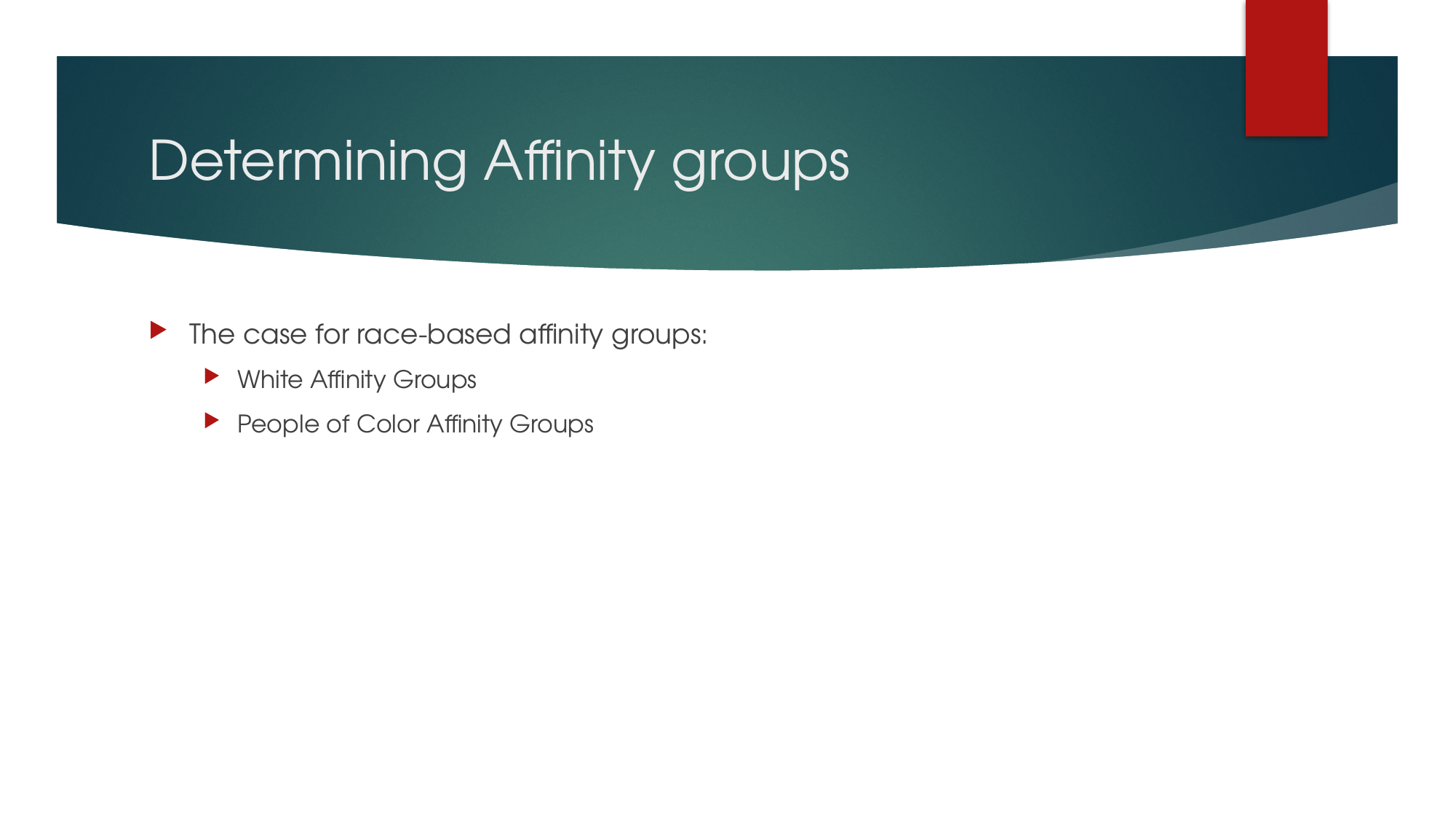

# Determining Affinity groups
The case for race-based affinity groups:
White Affinity Groups
People of Color Affinity Groups